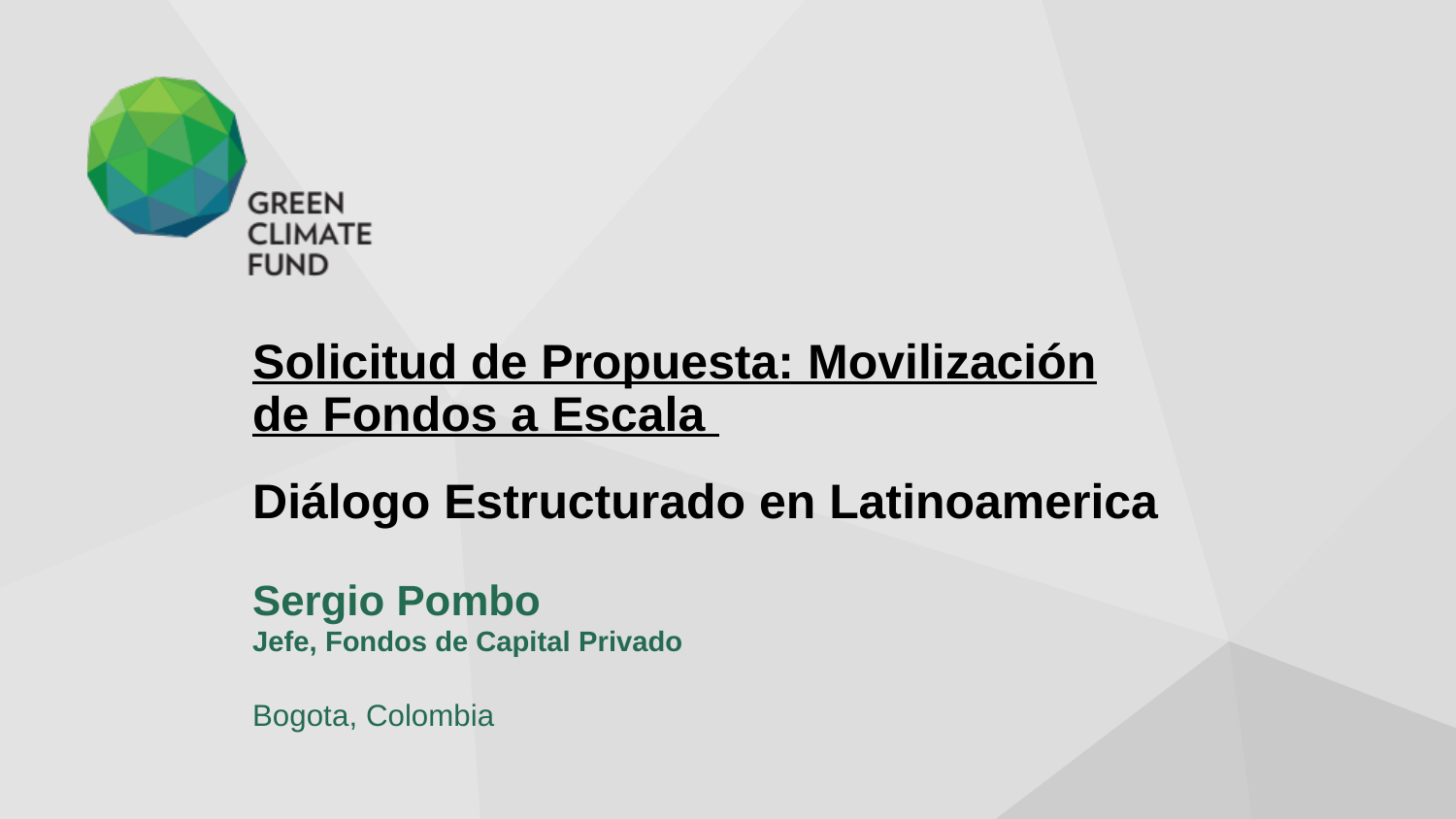

# Solicitud de Propuesta: Movilización de Fondos a Escala Diálogo Estructurado en Latinoamerica
Sergio Pombo
Jefe, Fondos de Capital Privado
Bogota, Colombia